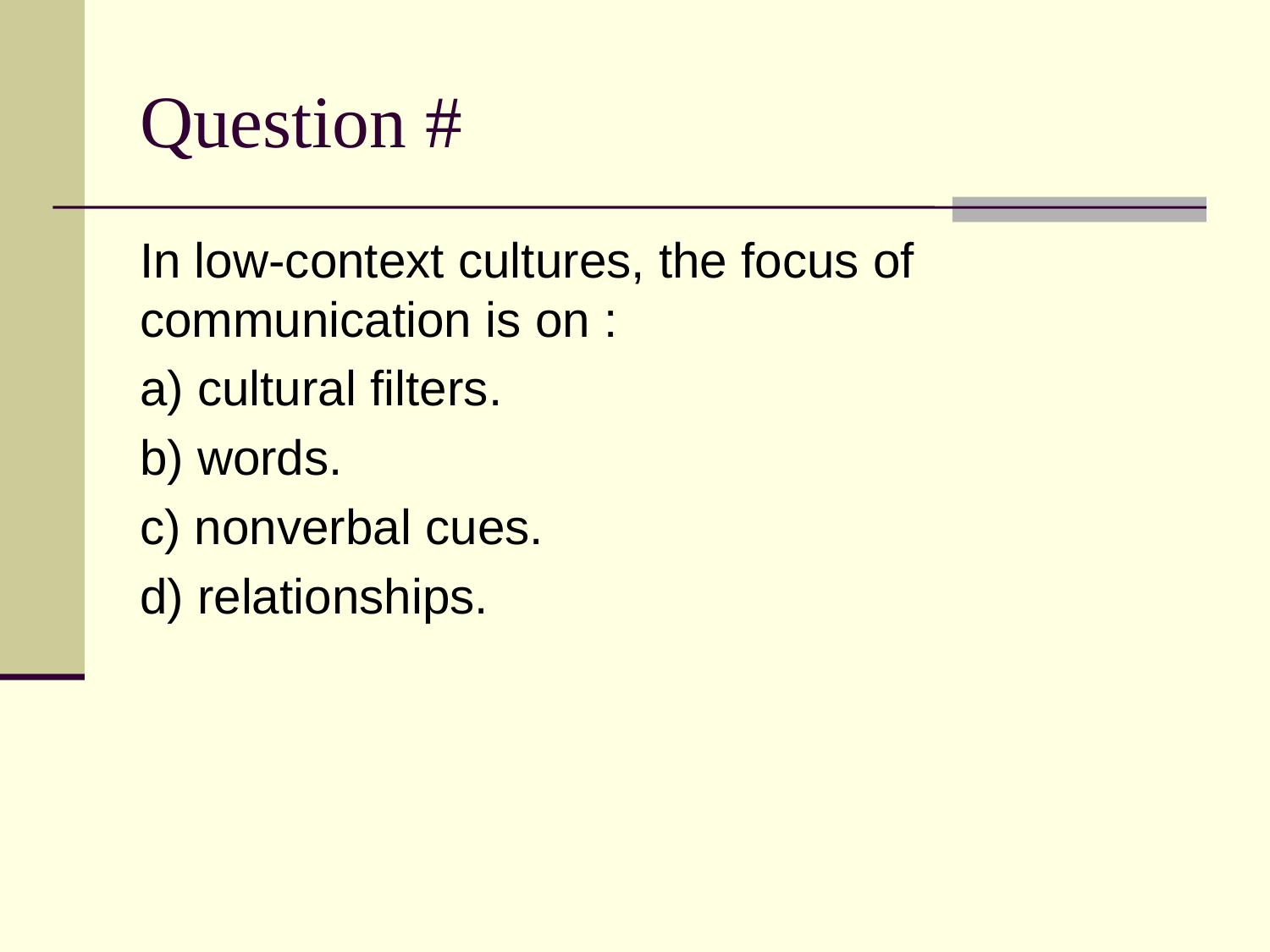

# Question #
In low-context cultures, the focus of communication is on :
a) cultural filters.
b) words.
c) nonverbal cues.
d) relationships.